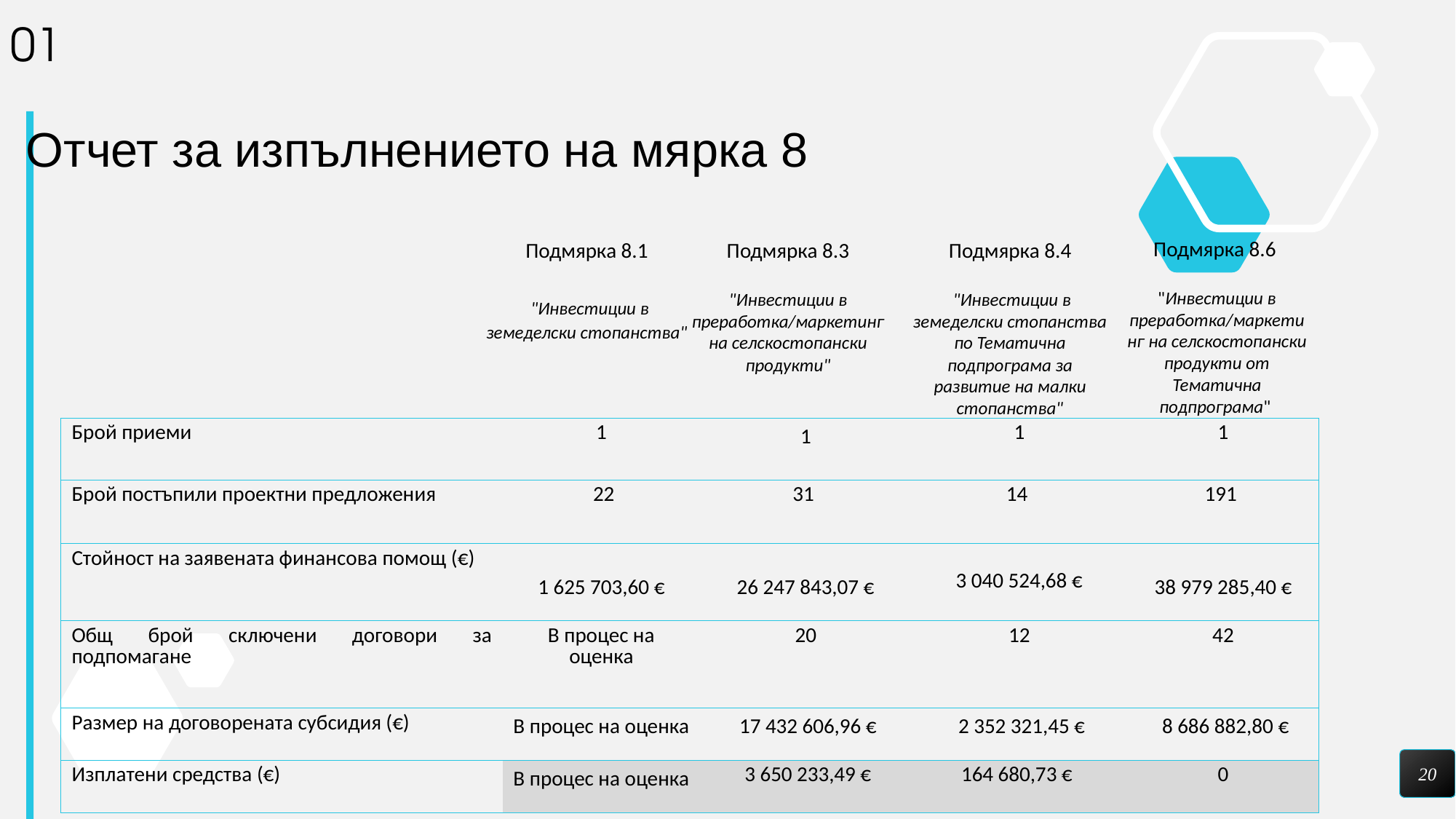

01

Отчет за изпълнението на мярка 8
Подмярка 8.6

"Инвестиции в преработка/маркетинг на селскостопански продукти от Тематична подпрограма"
Подмярка 8.1

 "Инвестиции в земеделски стопанства"
Подмярка 8.3

"Инвестиции в преработка/маркетинг на селскостопански продукти"
Подмярка 8.4

 "Инвестиции в земеделски стопанства по Тематична подпрограма за развитие на малки стопанства"
| Брой приеми | 1 | 1 | 1 | 1 |
| --- | --- | --- | --- | --- |
| Брой постъпили проектни предложения | 22 | 31 | 14 | 191 |
| Стойност на заявената финансова помощ (€) | 1 625 703,60 € | 26 247 843,07 € | 3 040 524,68 € | 38 979 285,40 € |
| Общ брой сключени договори за подпомагане | В процес на оценка | 20 | 12 | 42 |
| Размер на договорената субсидия (€) | В процес на оценка | 17 432 606,96 € | 2 352 321,45 € | 8 686 882,80 € |
| Изплатени средства (€) | В процес на оценка | 3 650 233,49 € | 164 680,73 € | 0 |
20